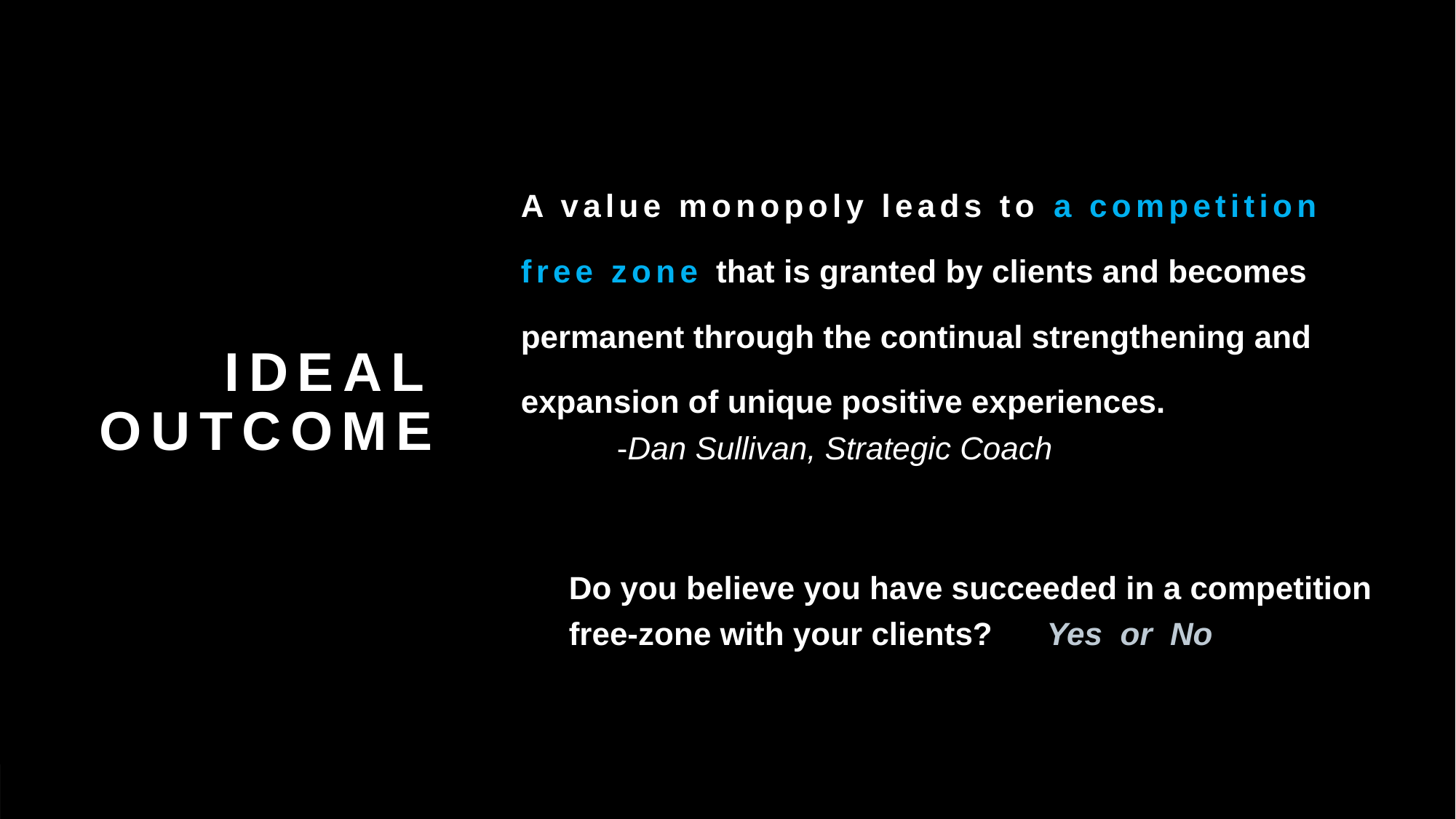

# IDEAL OUTCOME
A value monopoly leads to a competition free zone that is granted by clients and becomes permanent through the continual strengthening and expansion of unique positive experiences.
   	-Dan Sullivan, Strategic Coach

Do you believe you have succeeded in a competition
free-zone with your clients?      Yes  or  No